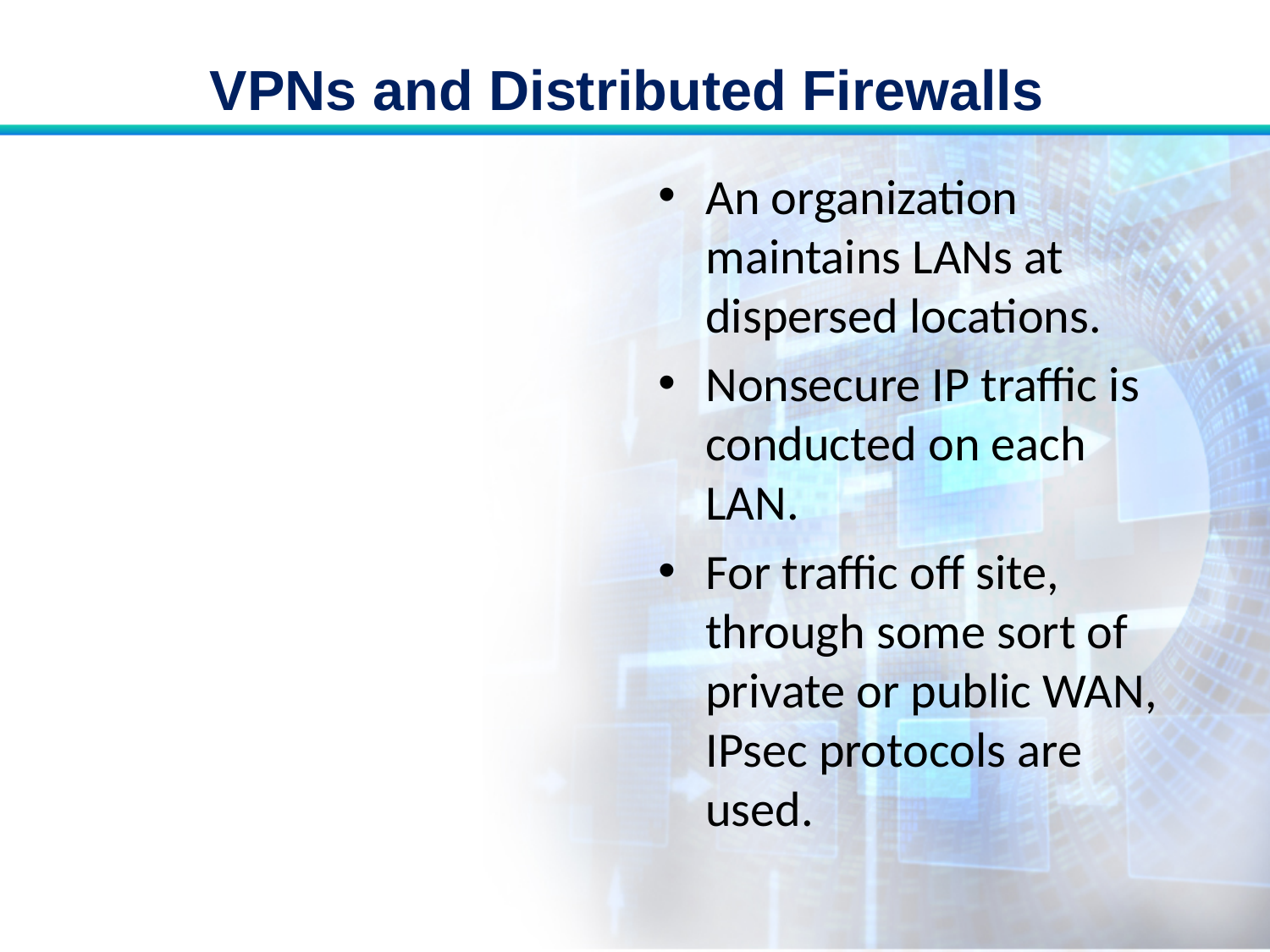

# VPNs and Distributed Firewalls
An organization maintains LANs at dispersed locations.
Nonsecure IP traffic is conducted on each LAN.
For traffic off site, through some sort of private or public WAN, IPsec protocols are used.